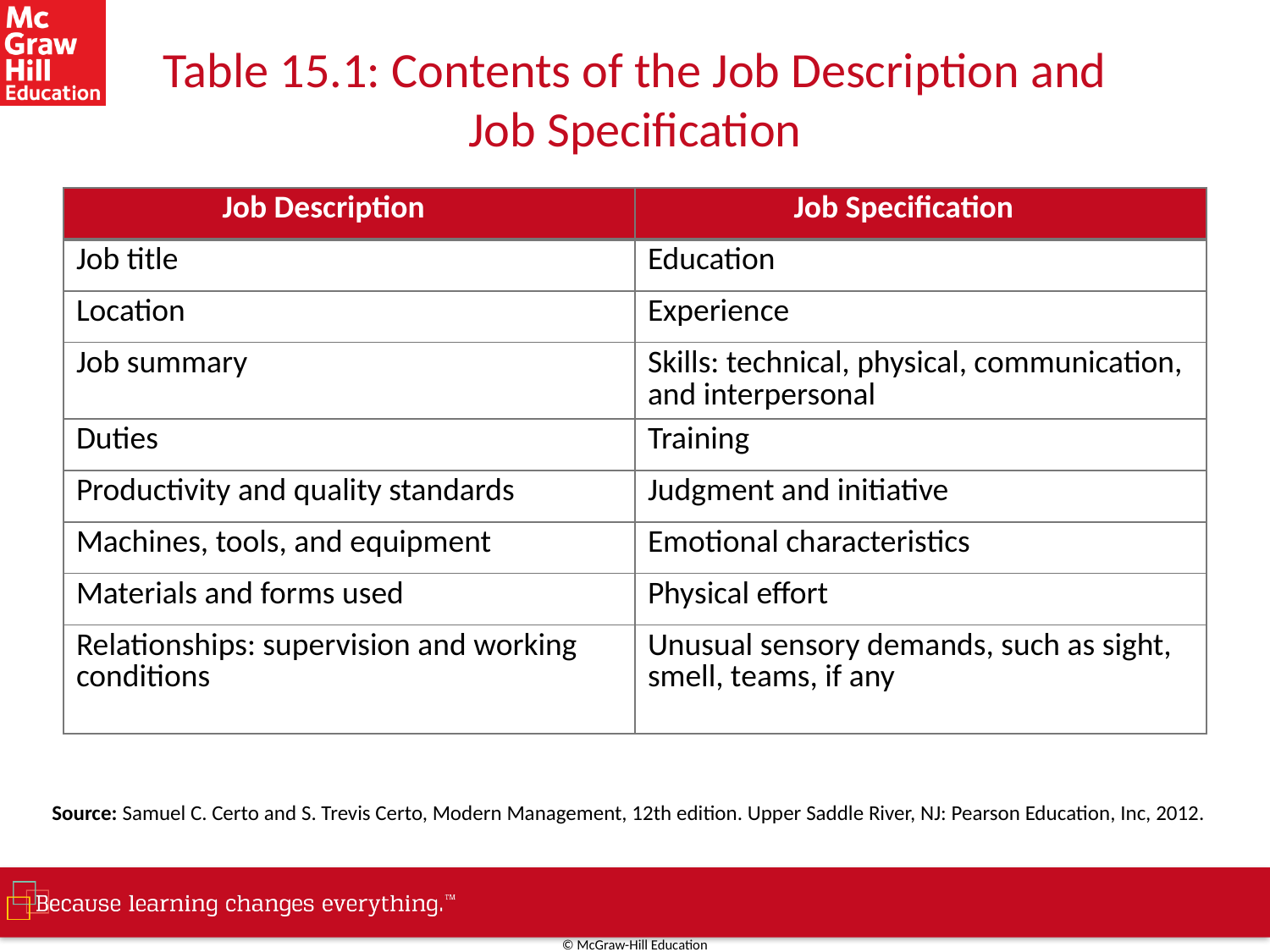

# Table 15.1: Contents of the Job Description and Job Specification
| Job Description | Job Specification |
| --- | --- |
| Job title | Education |
| Location | Experience |
| Job summary | Skills: technical, physical, communication, and interpersonal |
| Duties | Training |
| Productivity and quality standards | Judgment and initiative |
| Machines, tools, and equipment | Emotional characteristics |
| Materials and forms used | Physical effort |
| Relationships: supervision and working conditions | Unusual sensory demands, such as sight, smell, teams, if any |
Source: Samuel C. Certo and S. Trevis Certo, Modern Management, 12th edition. Upper Saddle River, NJ: Pearson Education, Inc, 2012.